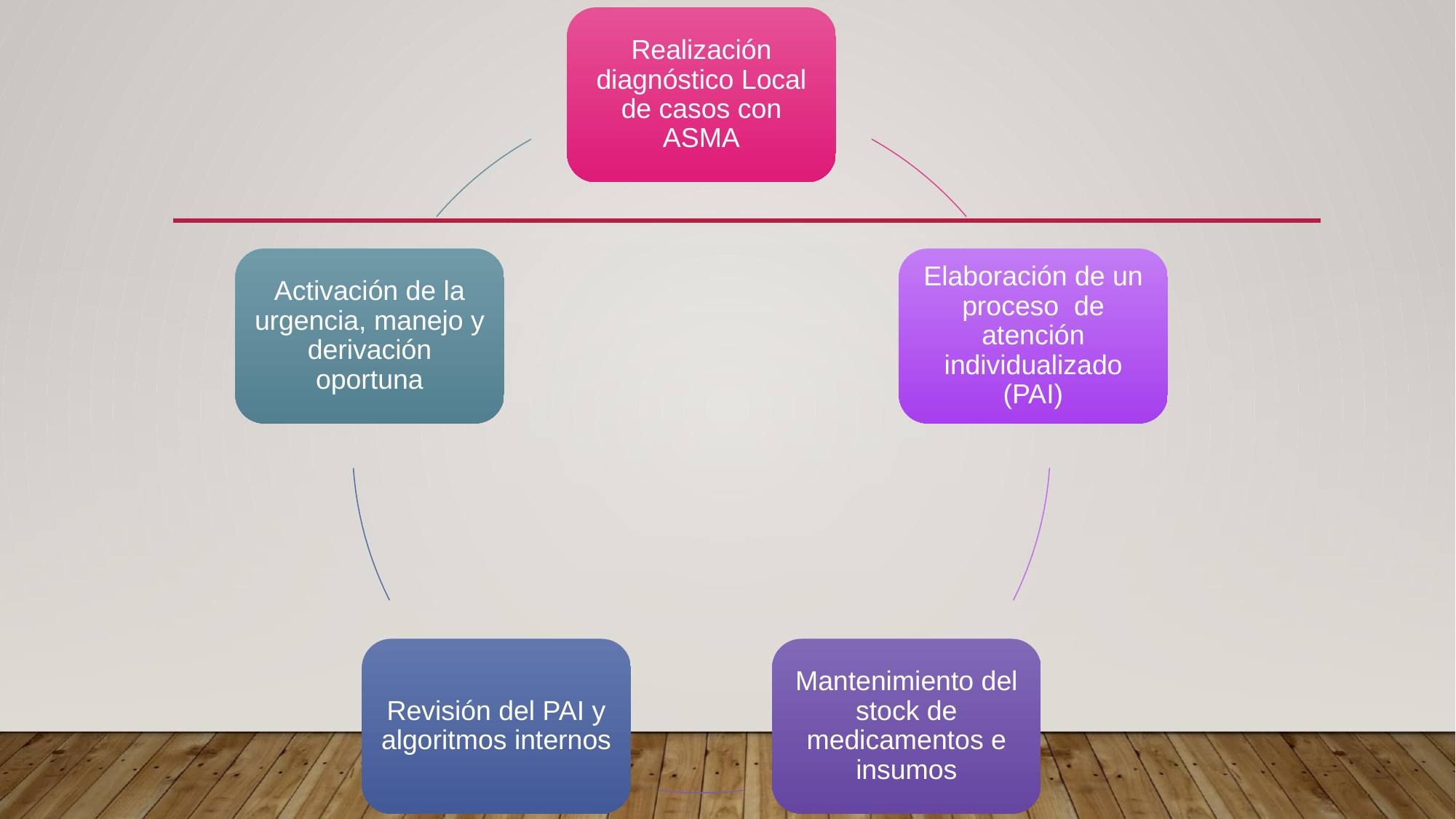

Realización diagnóstico Local de casos con ASMA

Activación de la urgencia, manejo y derivación oportuna
Elaboración de un proceso  de atención individualizado (PAI)

Revisión del PAI y algoritmos internos
Mantenimiento del stock de medicamentos e insumos